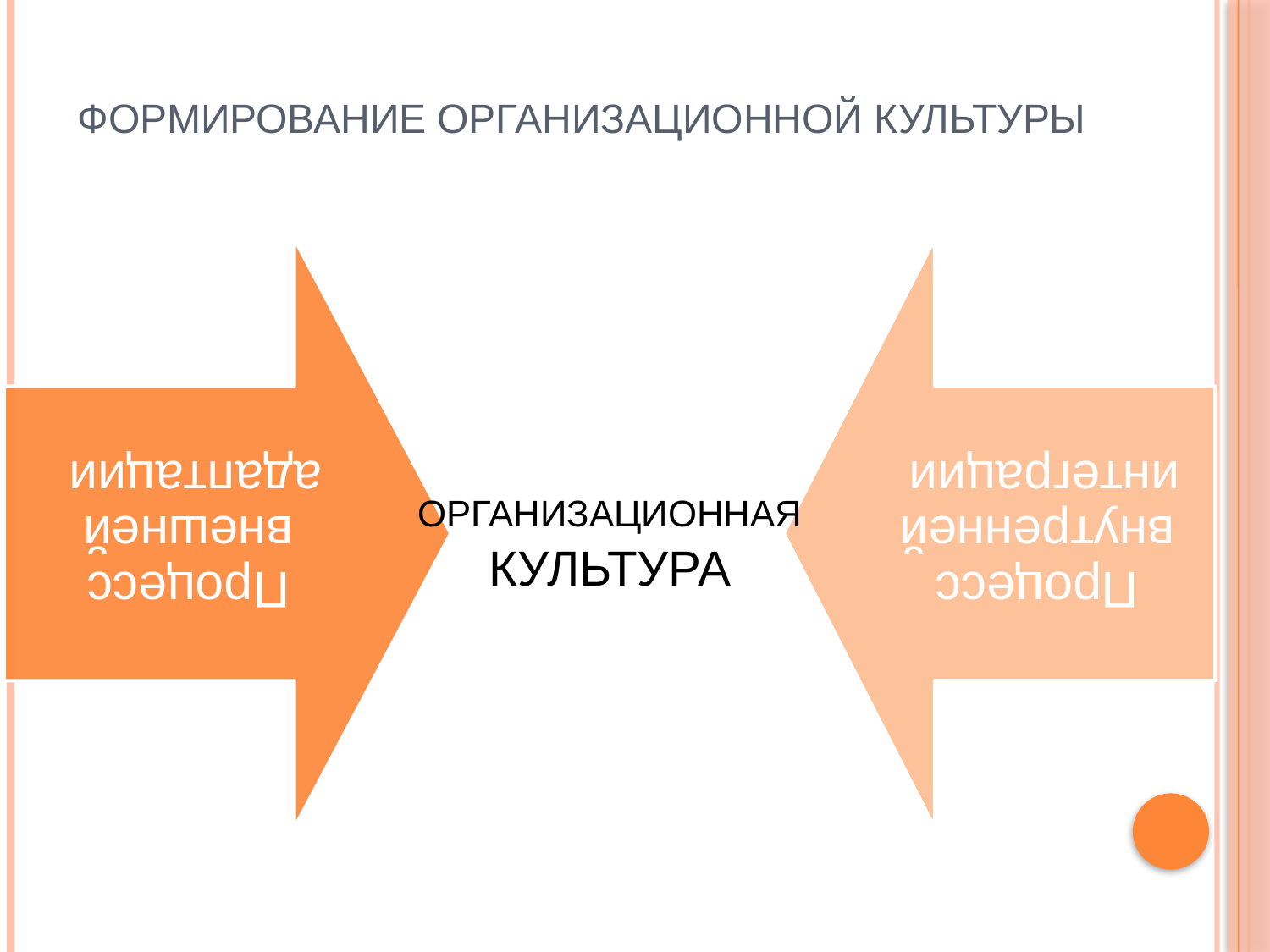

# ФОРМИРОВАНИЕ ОРГАНИЗАЦИОННОЙ КУЛЬТУРЫ
Процесс внешней адаптации
Процесс внутренней интеграции
Организационная Культура